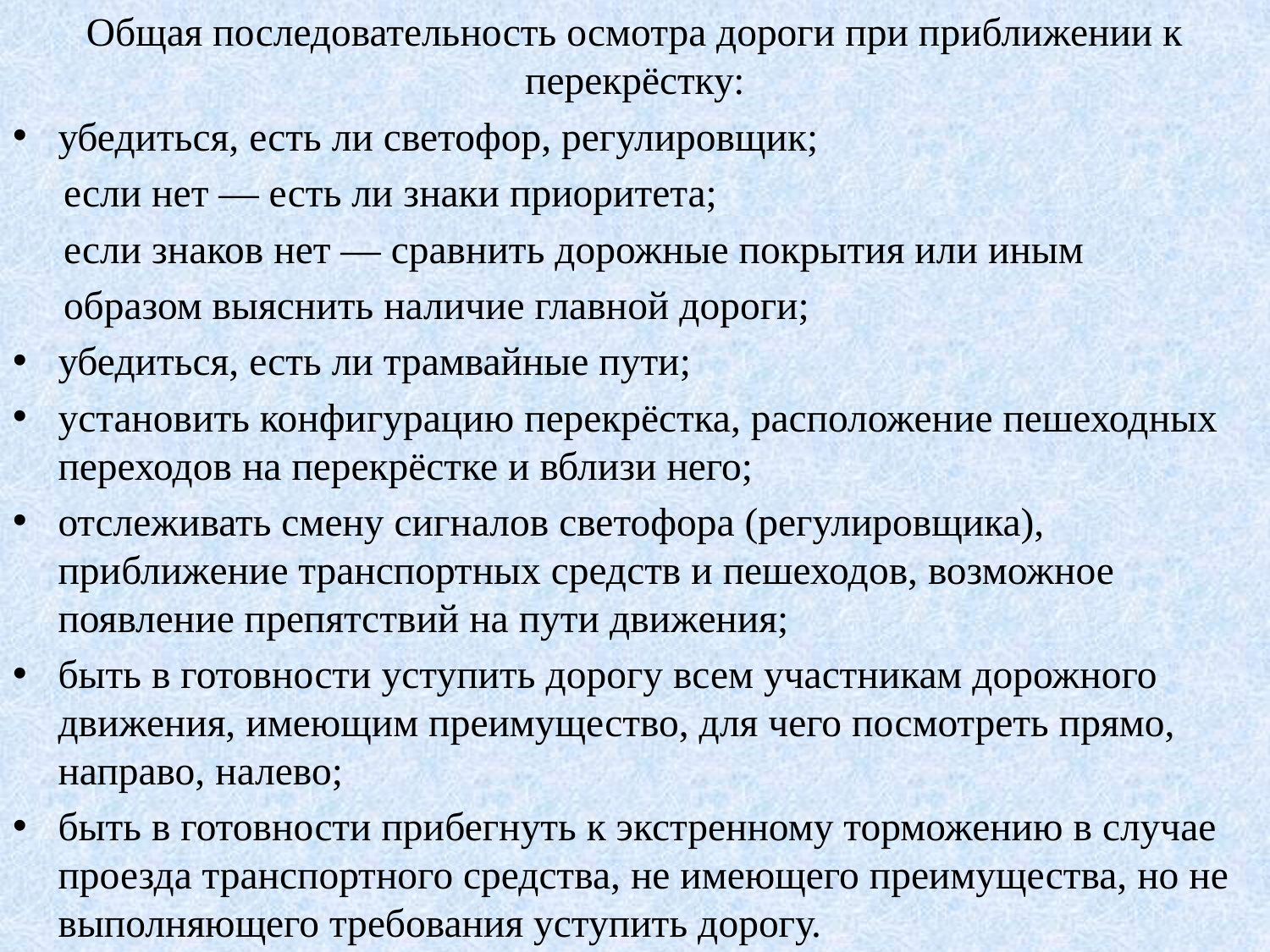

Общая последовательность осмотра дороги при приближении к перекрёстку:
убедиться, есть ли светофор, регулировщик;
     если нет — есть ли знаки приоритета;
     если знаков нет — сравнить дорожные покрытия или иным
     образом выяснить наличие главной дороги;
убедиться, есть ли трамвайные пути;
установить конфигурацию перекрёстка, расположение пешеходных переходов на перекрёстке и вблизи него;
отслеживать смену сигналов светофора (регулировщика), приближение транспортных средств и пешеходов, возможное появление препятствий на пути движения;
быть в готовности уступить дорогу всем участникам дорожного движения, имеющим преимущество, для чего посмотреть прямо, направо, налево;
быть в готовности прибегнуть к экстренному торможению в случае проезда транспортного средства, не имеющего преимущества, но не выполняющего требования уступить дорогу.